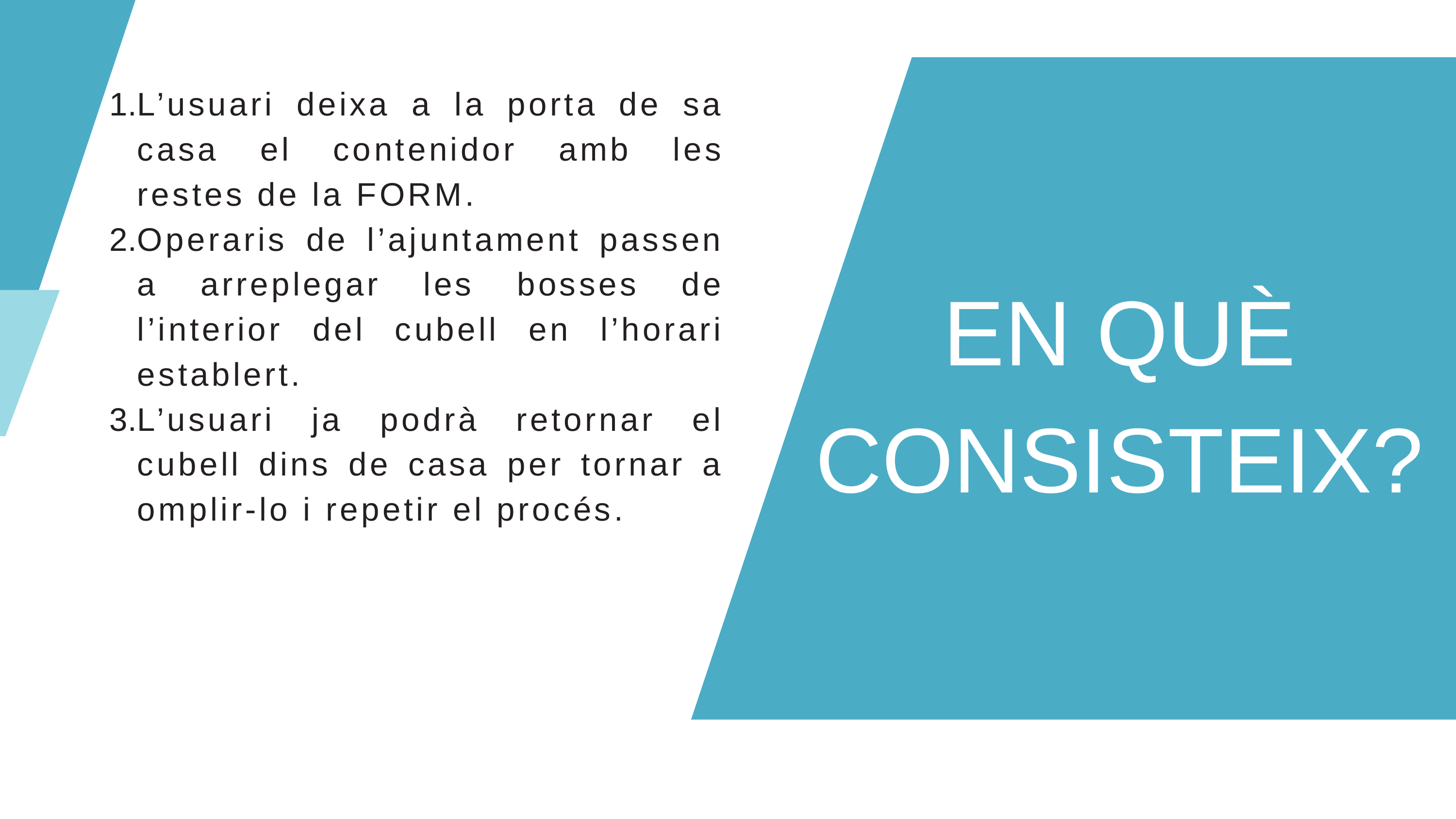

L’usuari deixa a la porta de sa casa el contenidor amb les restes de la FORM.
Operaris de l’ajuntament passen a arreplegar les bosses de l’interior del cubell en l’horari establert.
L’usuari ja podrà retornar el cubell dins de casa per tornar a omplir-lo i repetir el procés.

EN QUÈ CONSISTEIX?